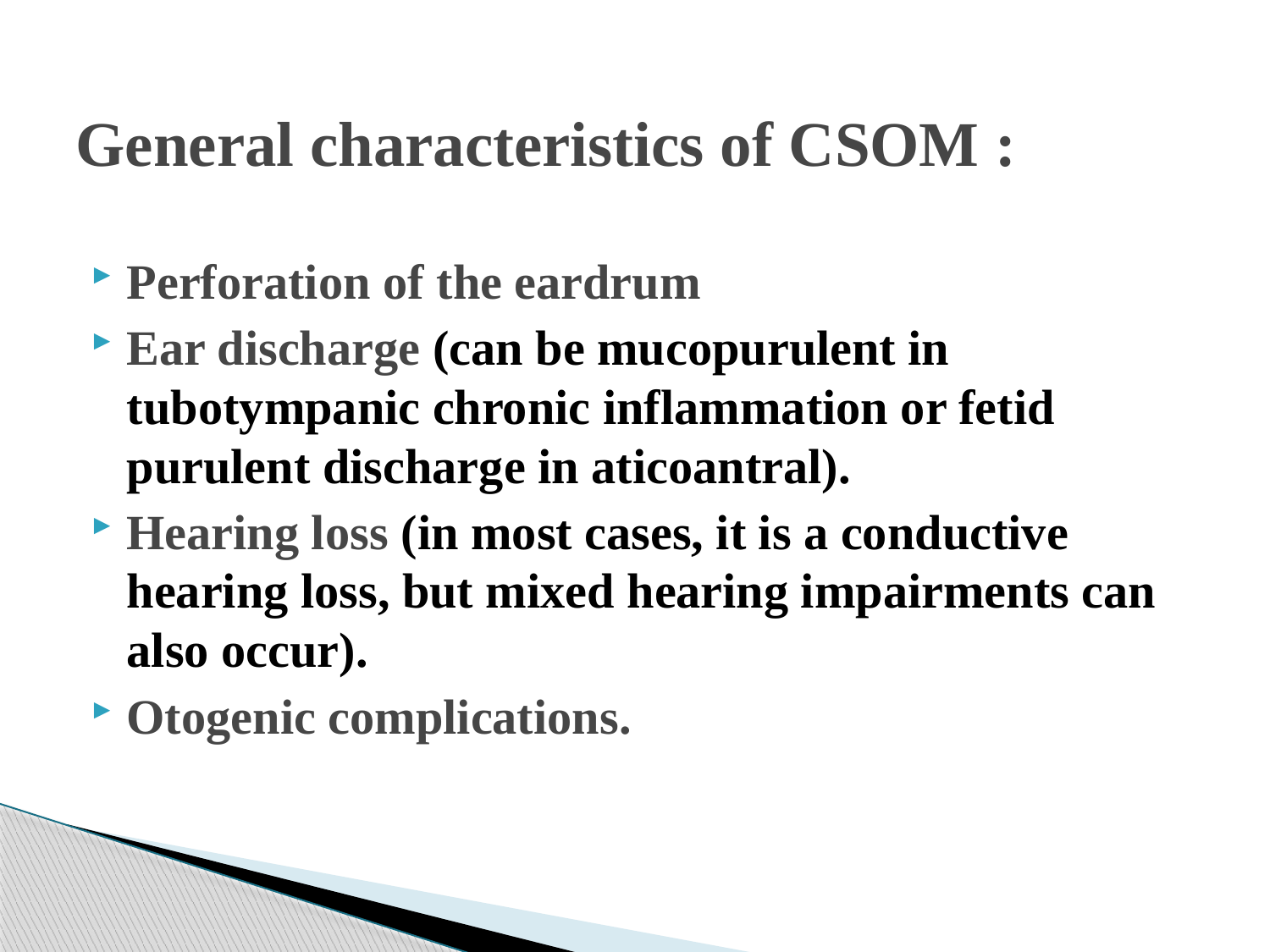

# General characteristics of CSOM :
Perforation of the eardrum
Ear discharge (can be mucopurulent in tubotympanic chronic inflammation or fetid purulent discharge in aticoantral).
Hearing loss (in most cases, it is a conductive hearing loss, but mixed hearing impairments can also occur).
Otogenic complications.